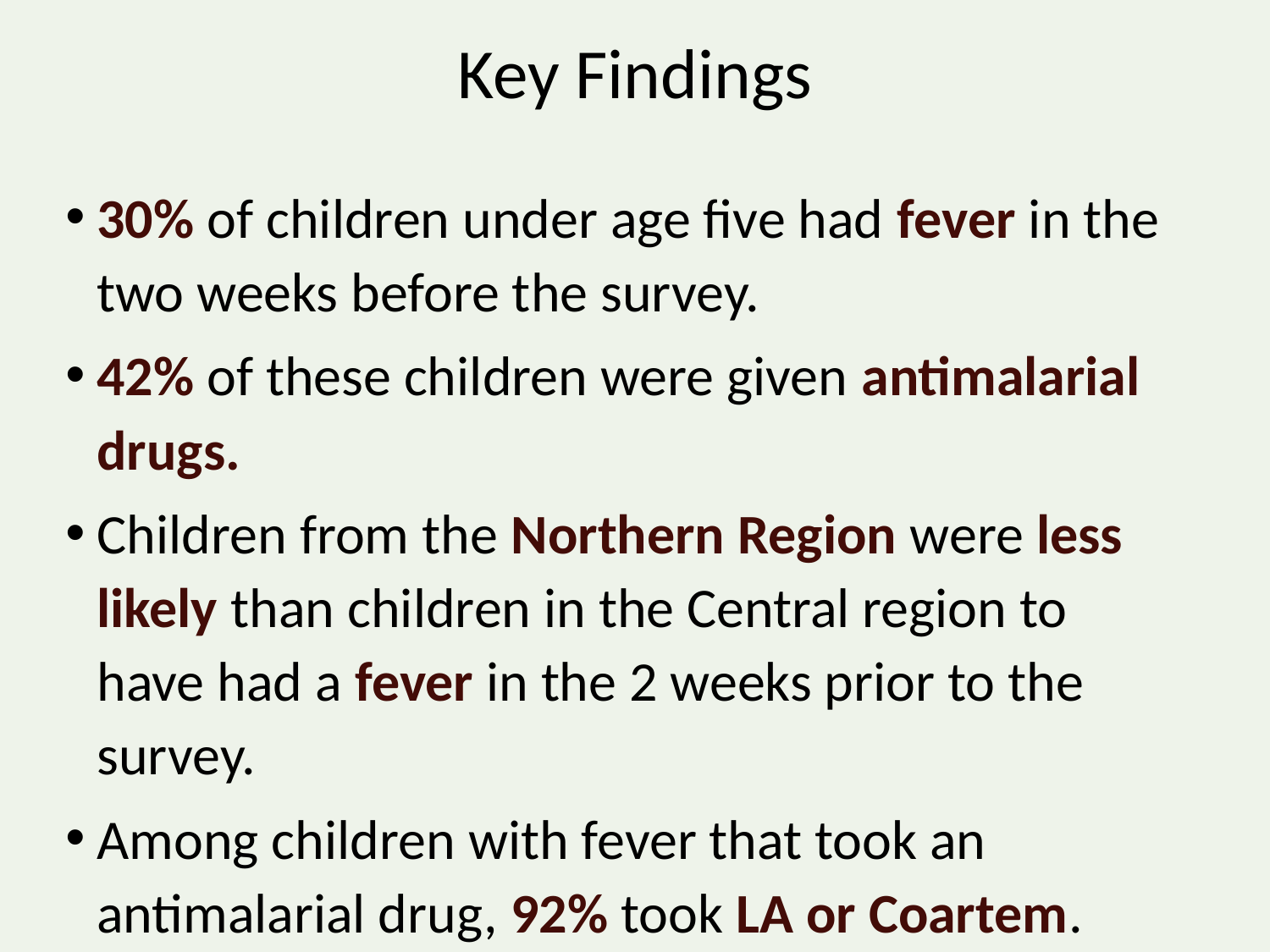

# Key Findings
30% of children under age five had fever in the two weeks before the survey.
42% of these children were given antimalarial drugs.
Children from the Northern Region were less likely than children in the Central region to have had a fever in the 2 weeks prior to the survey.
Among children with fever that took an antimalarial drug, 92% took LA or Coartem.